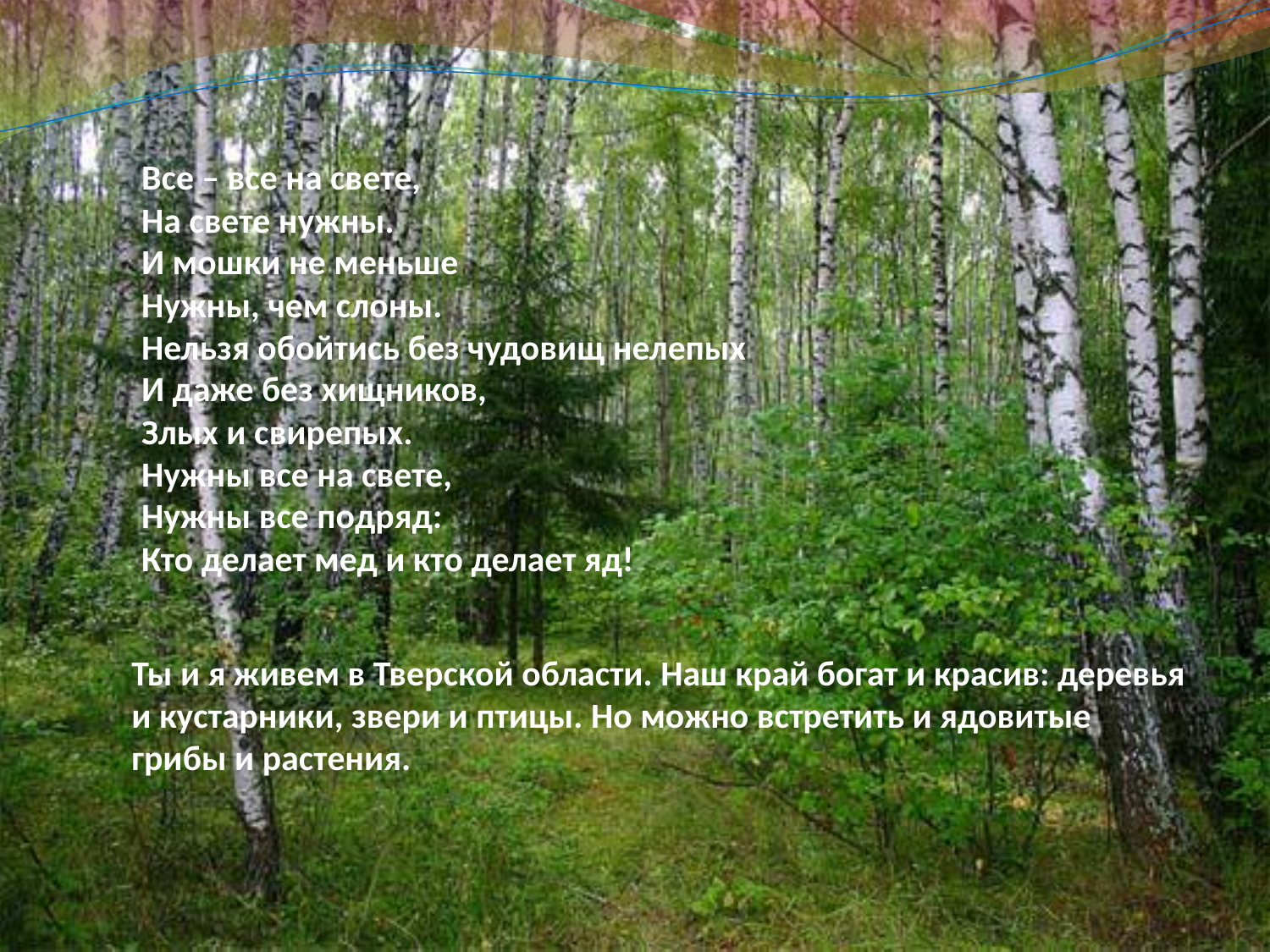

Все – все на свете,
На свете нужны.
И мошки не меньше
Нужны, чем слоны.
Нельзя обойтись без чудовищ нелепых
И даже без хищников,
Злых и свирепых.
Нужны все на свете,
Нужны все подряд:
Кто делает мед и кто делает яд!
Ты и я живем в Тверской области. Наш край богат и красив: деревья и кустарники, звери и птицы. Но можно встретить и ядовитые грибы и растения.